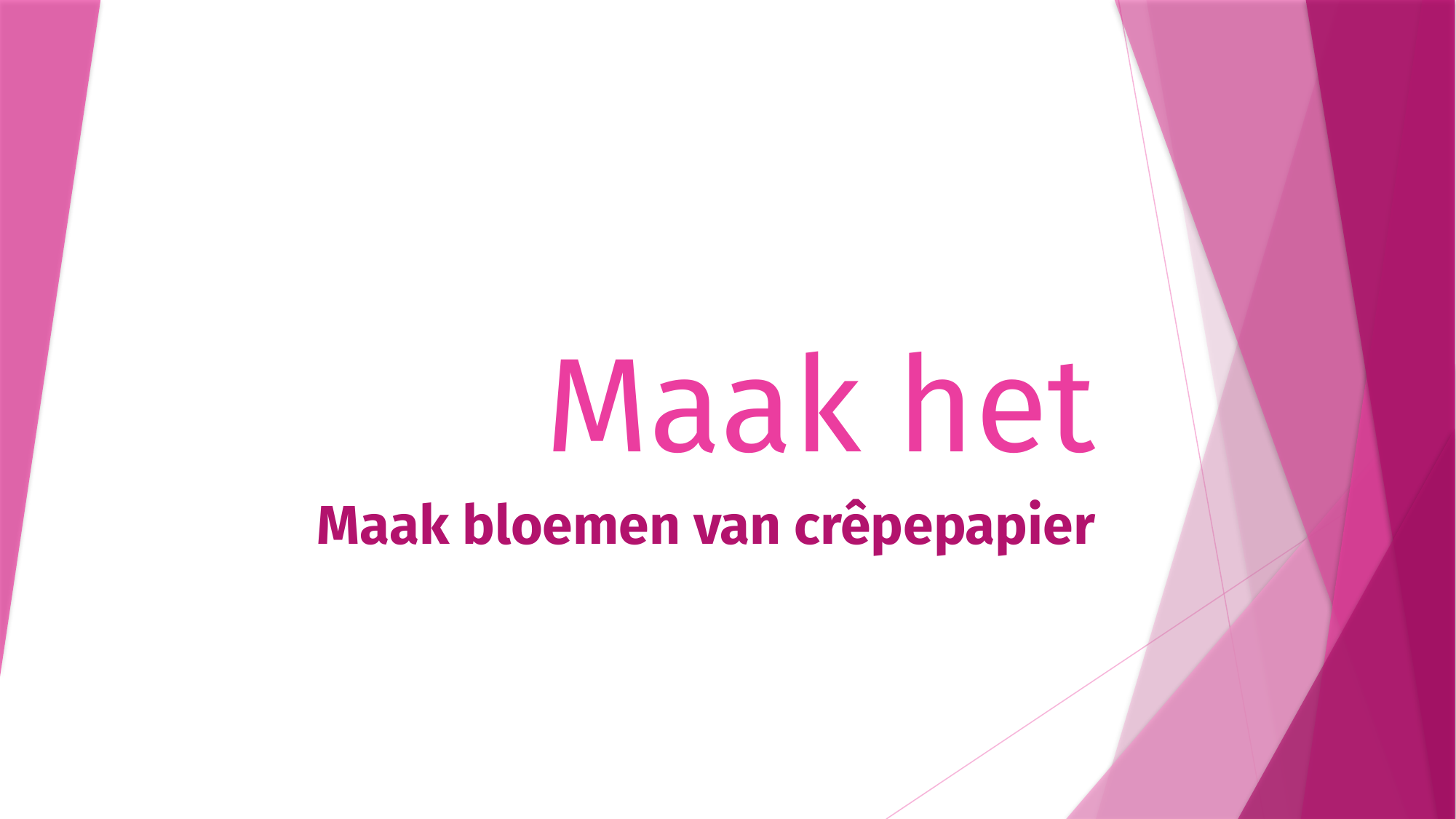

# Maak het
 Maak bloemen van crêpepapier